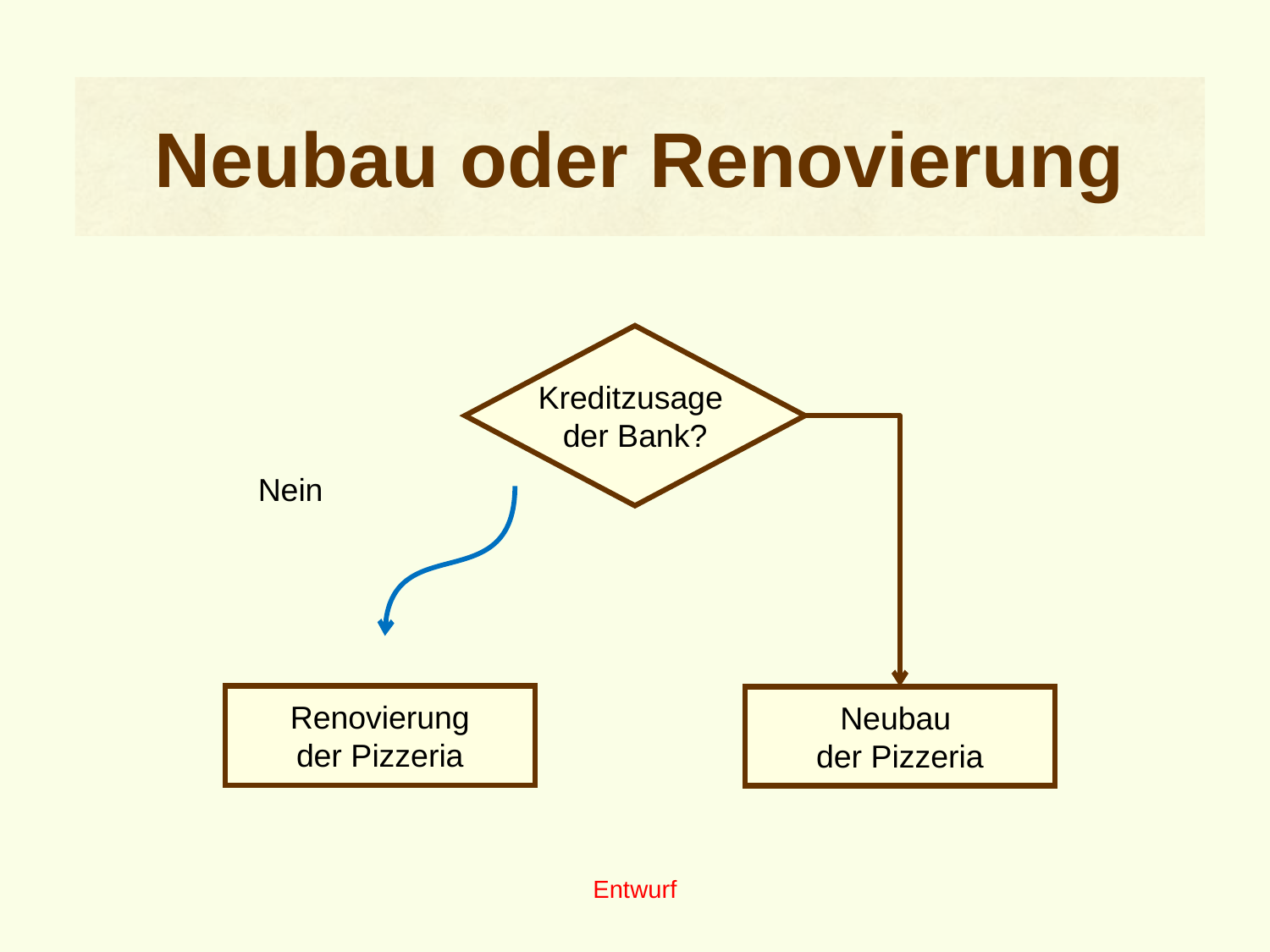

# Neubau oder Renovierung
Kreditzusage
der Bank?
Nein
Renovierung
der Pizzeria
Neubau
der Pizzeria
Entwurf